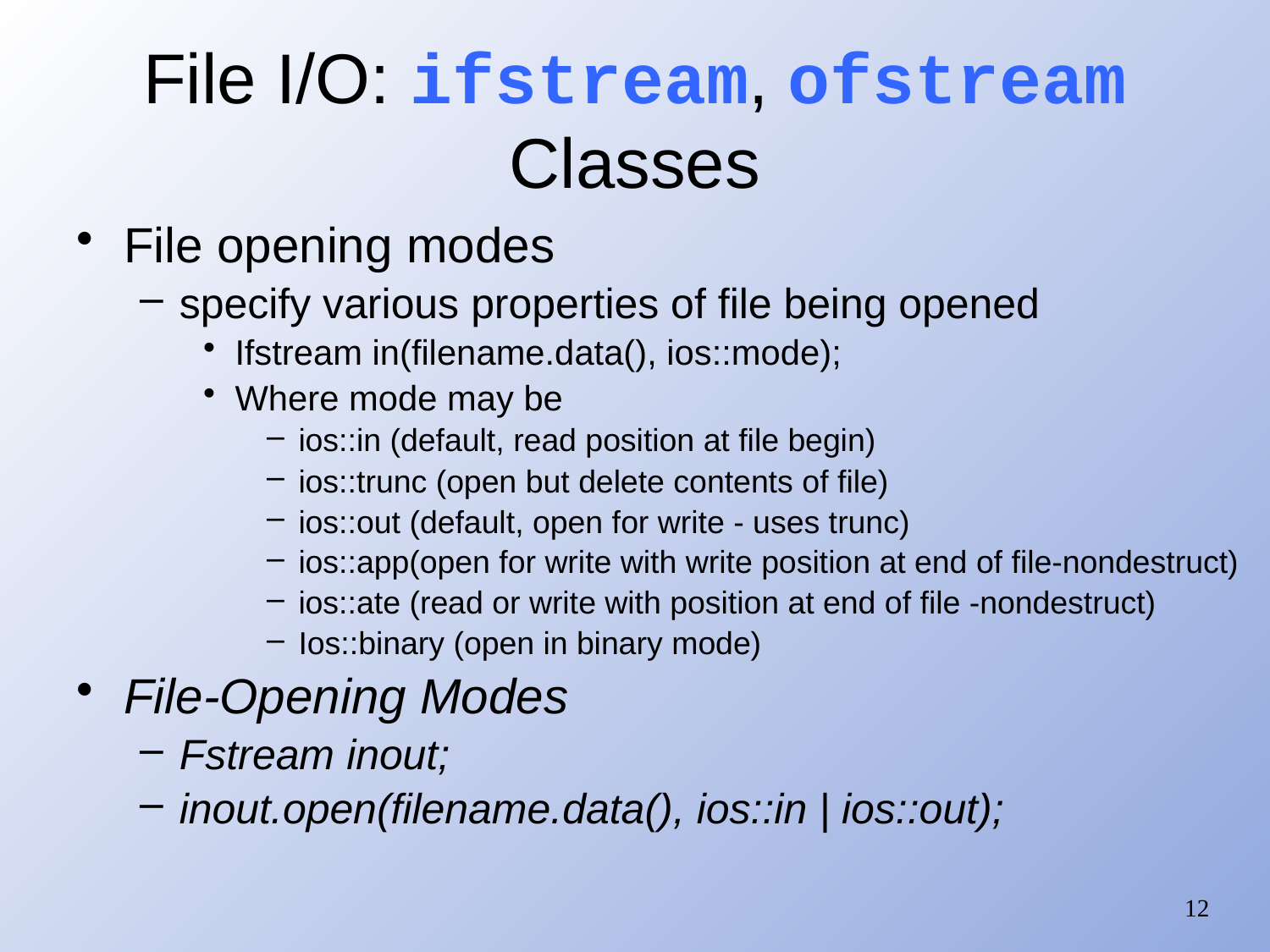

# File I/O: ifstream, ofstream Classes
File opening modes
specify various properties of file being opened
Ifstream in(filename.data(), ios::mode);
Where mode may be
ios::in (default, read position at file begin)
ios::trunc (open but delete contents of file)
ios::out (default, open for write - uses trunc)
ios::app(open for write with write position at end of file-nondestruct)
ios::ate (read or write with position at end of file -nondestruct)
Ios::binary (open in binary mode)
File-Opening Modes
Fstream inout;
inout.open(filename.data(), ios::in | ios::out);

12